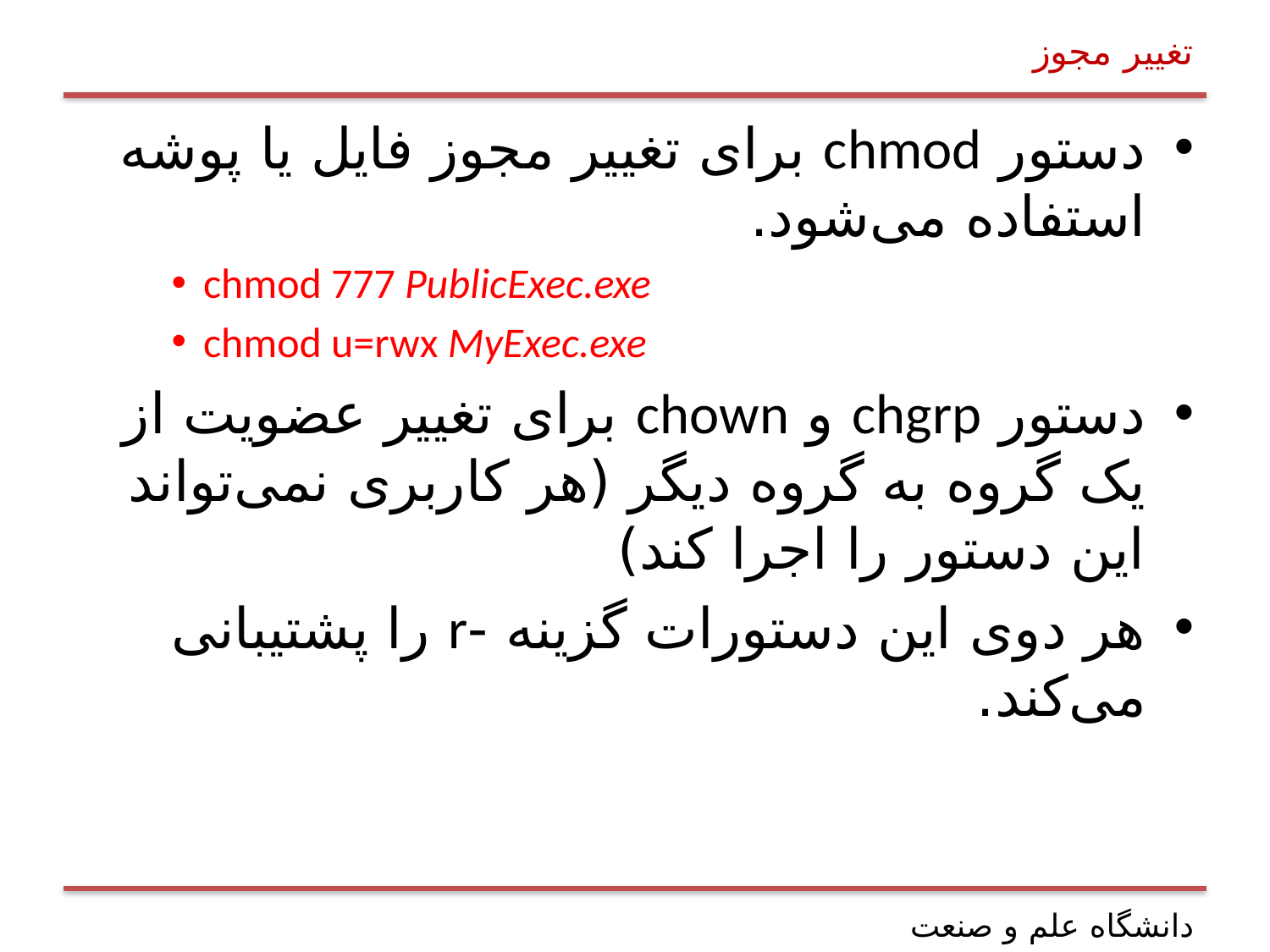

# تغییر مجوز
دستور chmod برای تغییر مجوز فایل یا پوشه استفاده می‌شود.
chmod 777 PublicExec.exe
chmod u=rwx MyExec.exe
دستور chgrp و chown برای تغییر عضویت از یک گروه به گروه دیگر (هر کاربری نمی‌تواند این دستور را اجرا کند)
هر دوی این دستورات گزینه -r را پشتیبانی می‌کند.